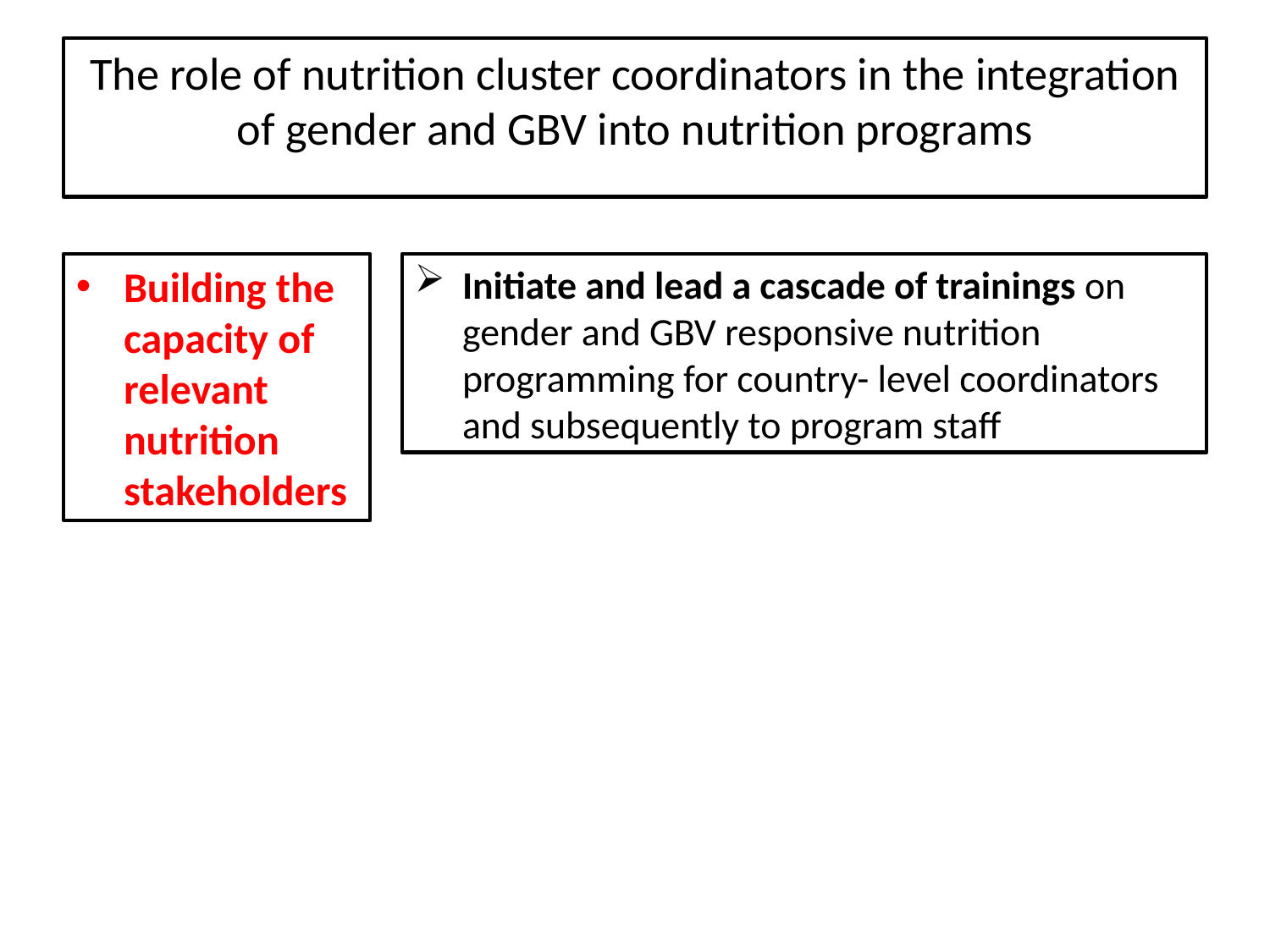

The role of nutrition cluster coordinators in the integration of gender and GBV into nutrition programs

Building the capacity of relevant nutrition stakeholders
Initiate and lead a cascade of trainings on gender and GBV responsive nutrition programming for country- level coordinators and subsequently to program staff